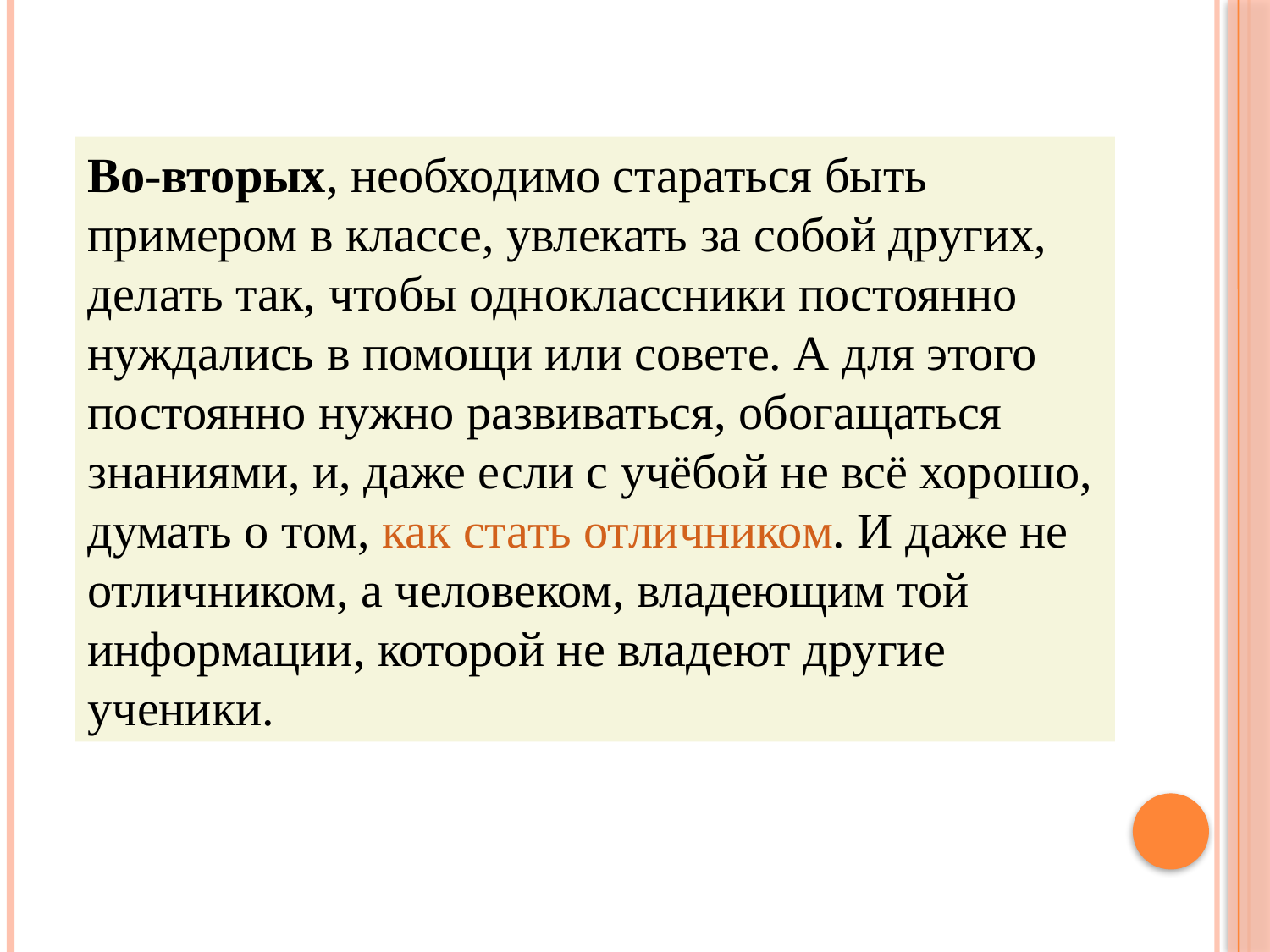

Во-вторых, необходимо стараться быть примером в классе, увлекать за собой других, делать так, чтобы одноклассники постоянно нуждались в помощи или совете. А для этого постоянно нужно развиваться, обогащаться знаниями, и, даже если с учёбой не всё хорошо, думать о том, как стать отличником. И даже не отличником, а человеком, владеющим той информации, которой не владеют другие ученики.